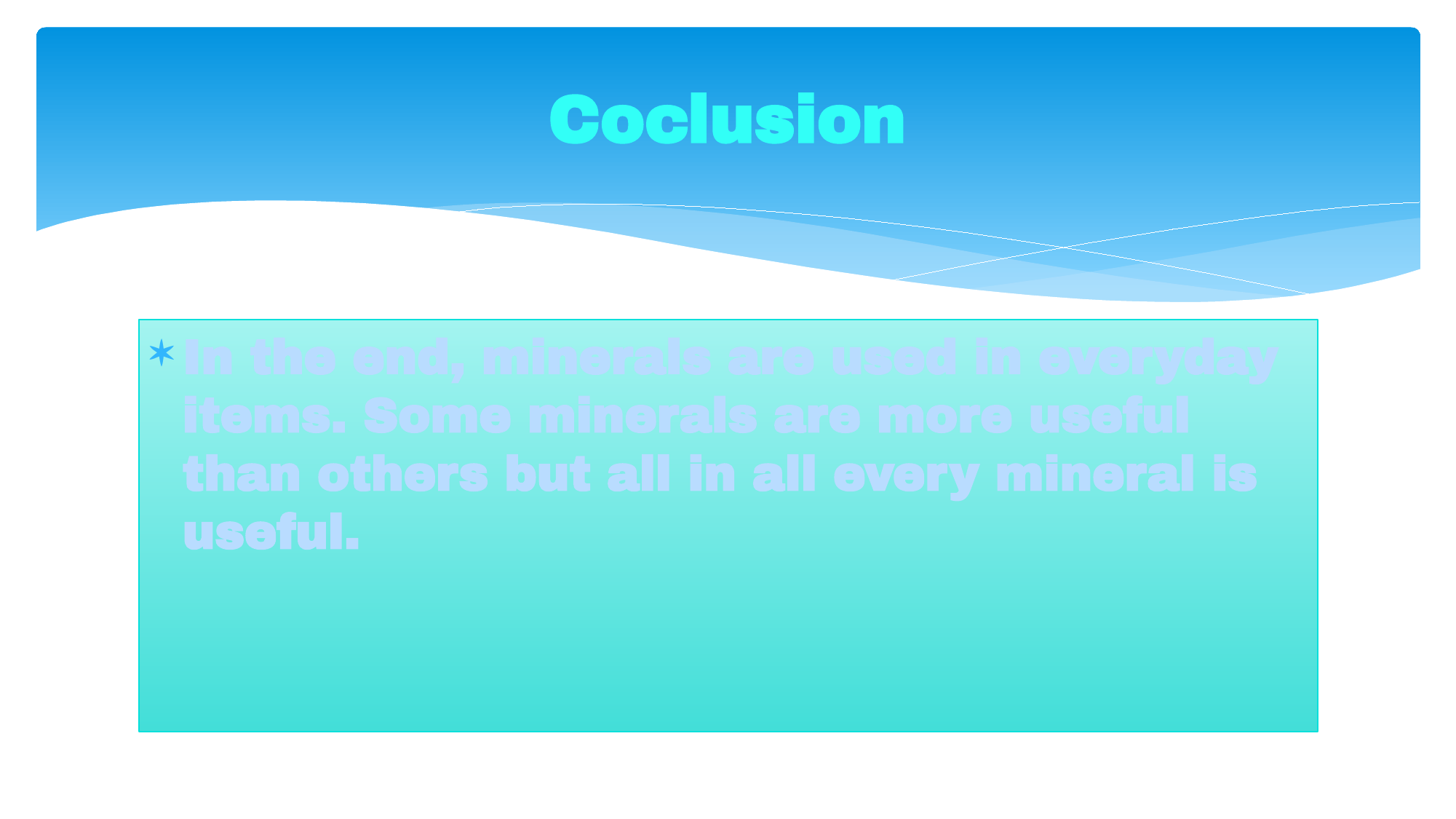

# Coclusion
In the end, minerals are used in everyday items. Some minerals are more useful than others but all in all every mineral is useful.